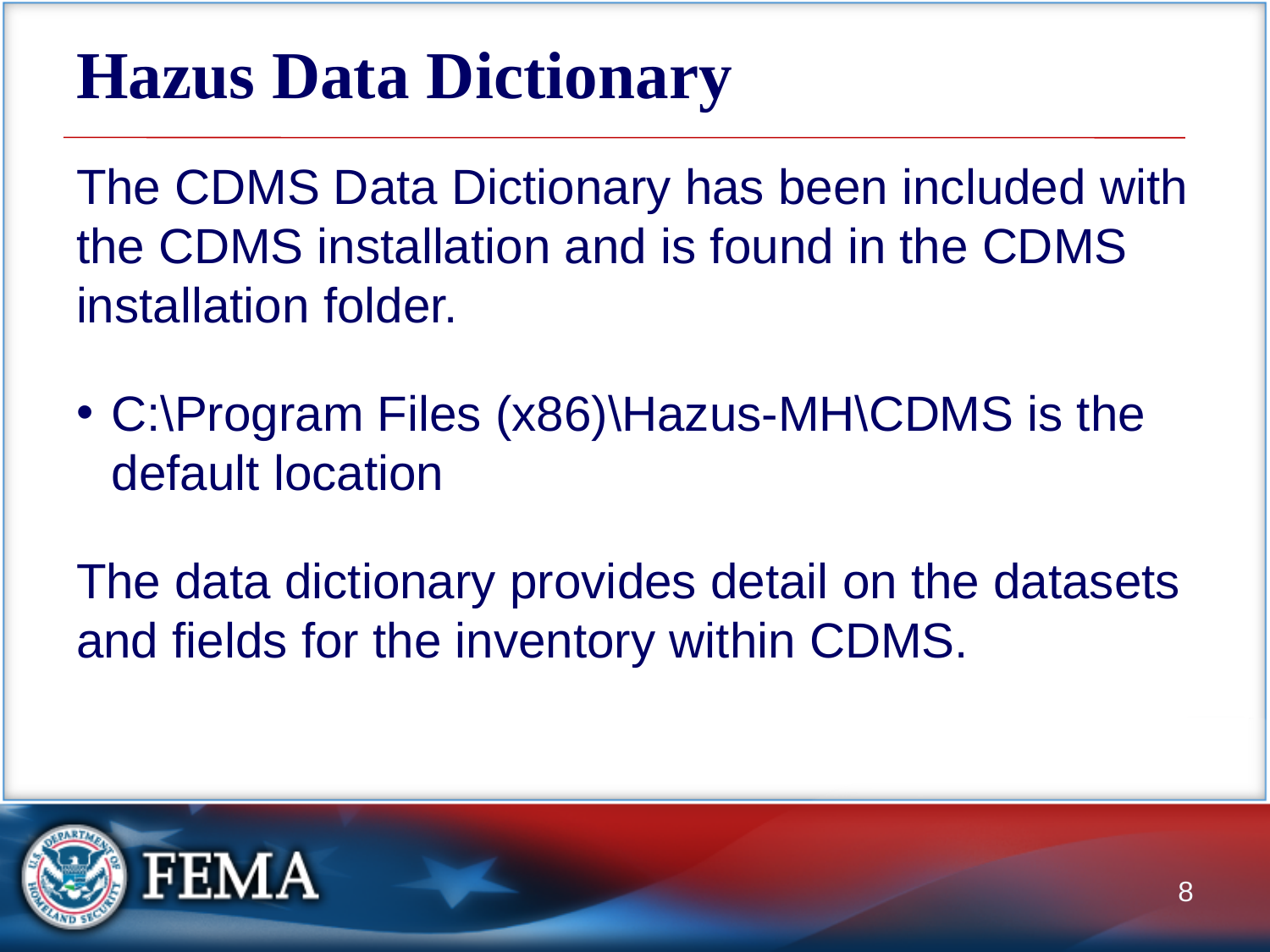

# Hazus Data Dictionary
The CDMS Data Dictionary has been included with the CDMS installation and is found in the CDMS installation folder.
C:\Program Files (x86)\Hazus-MH\CDMS is the default location
The data dictionary provides detail on the datasets and fields for the inventory within CDMS.
8